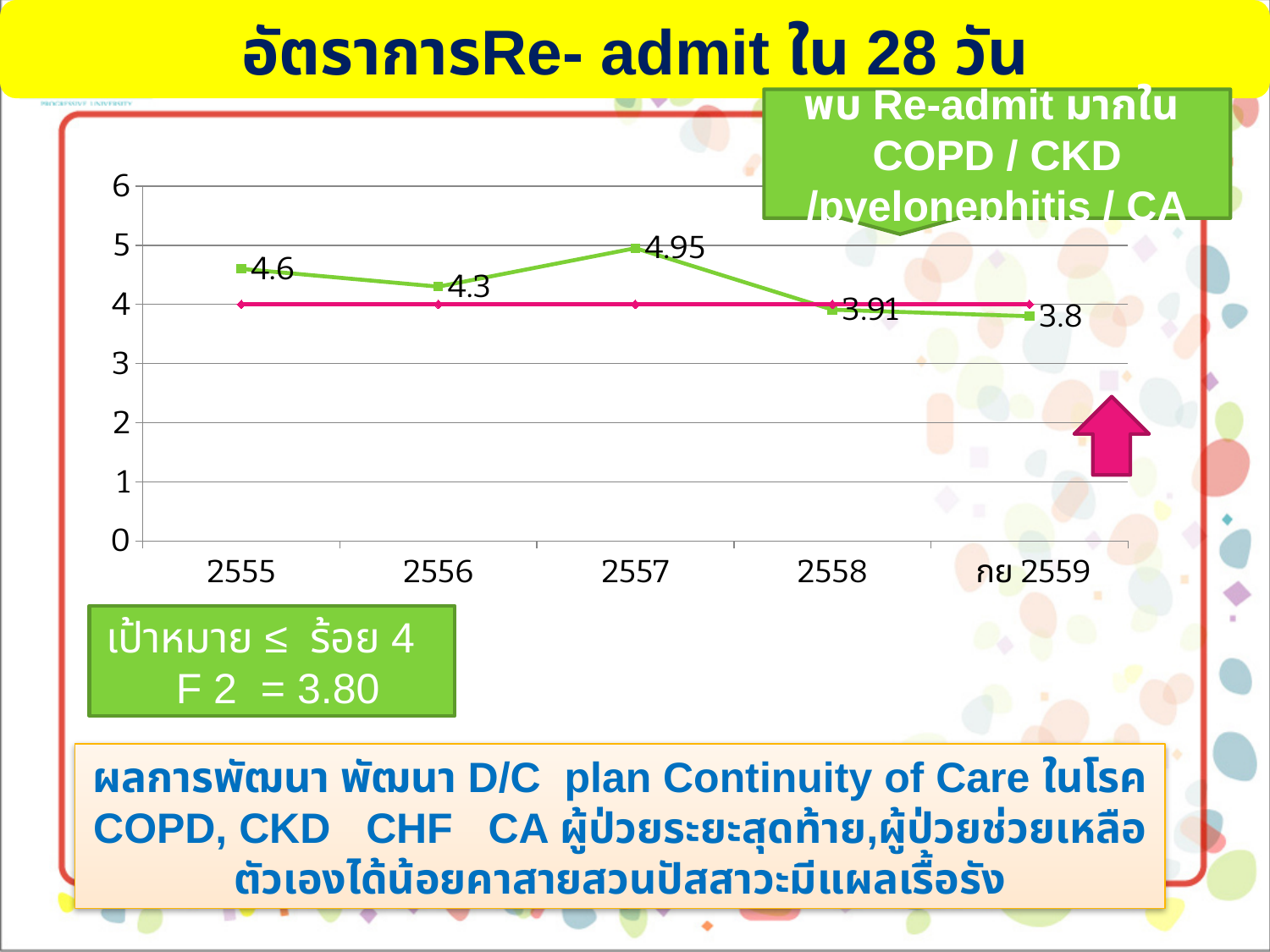

อัตราการRe- admit ใน 28 วัน
พบ Re-admit มากใน  COPD / CKD /pyelonephitis / CA

### Chart

| Category | อัตราการ  Re admit | เป้าหมายน้อยเท่ากับ 4 |
|---|---|---|
| 2555 | 4.6 | 4.0 |
| 2556 | 4.3 | 4.0 |
| 2557 | 4.95 | 4.0 |
| 2558 | 3.9099999999999997 | 4.0 |
|  กย 2559 | 3.8 | 4.0 |
เป้าหมาย ≤  ร้อย 4
 F 2  = 3.80
ผลการพัฒนา พัฒนา D/C  plan Continuity of Care ในโรค COPD, CKD   CHF   CA ผู้ป่วยระยะสุดท้าย,ผู้ป่วยช่วยเหลือตัวเองได้น้อยคาสายสวนปัสสาวะมีแผลเรื้อรัง